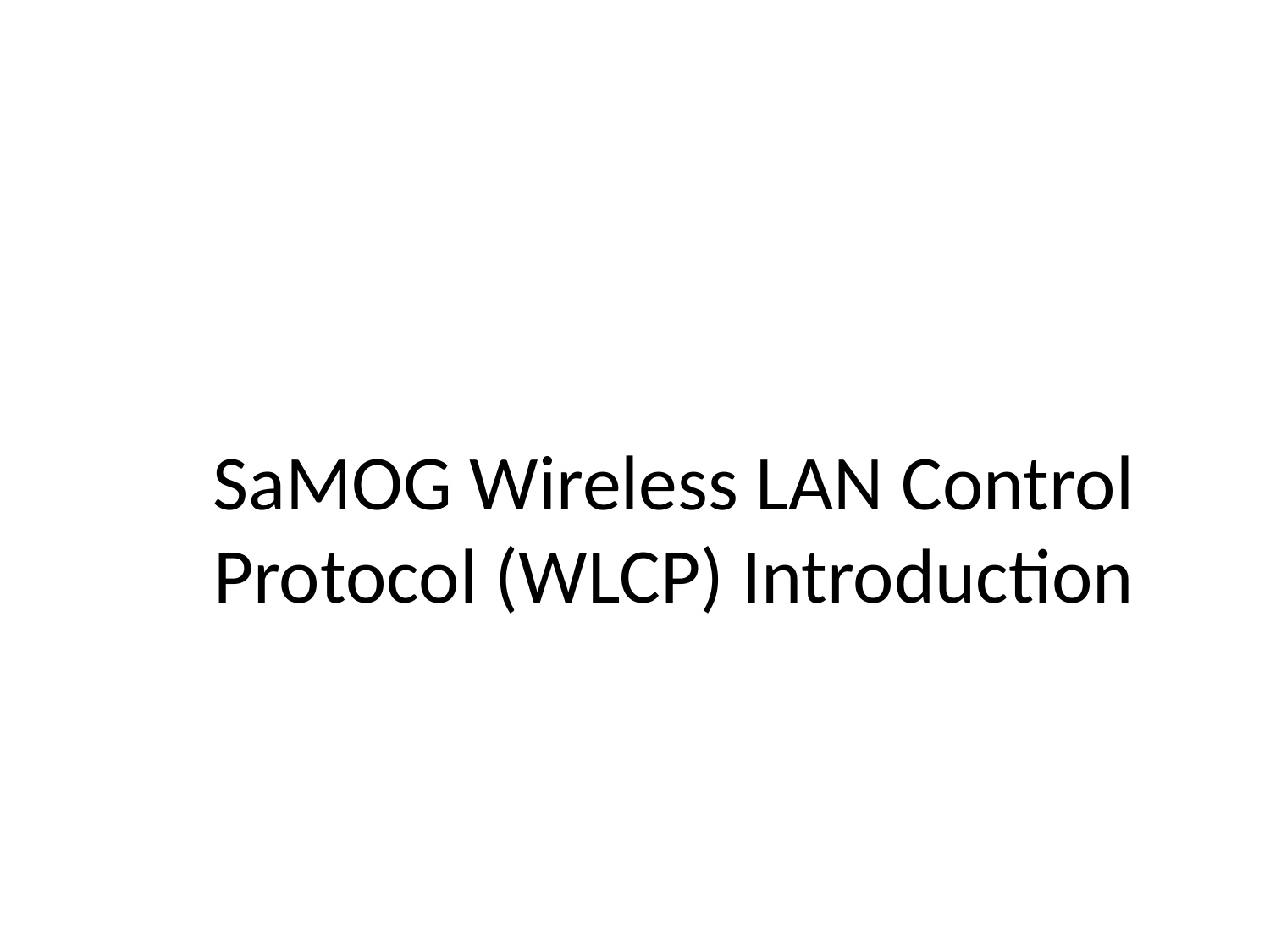

# SaMOG Wireless LAN Control Protocol (WLCP) Introduction